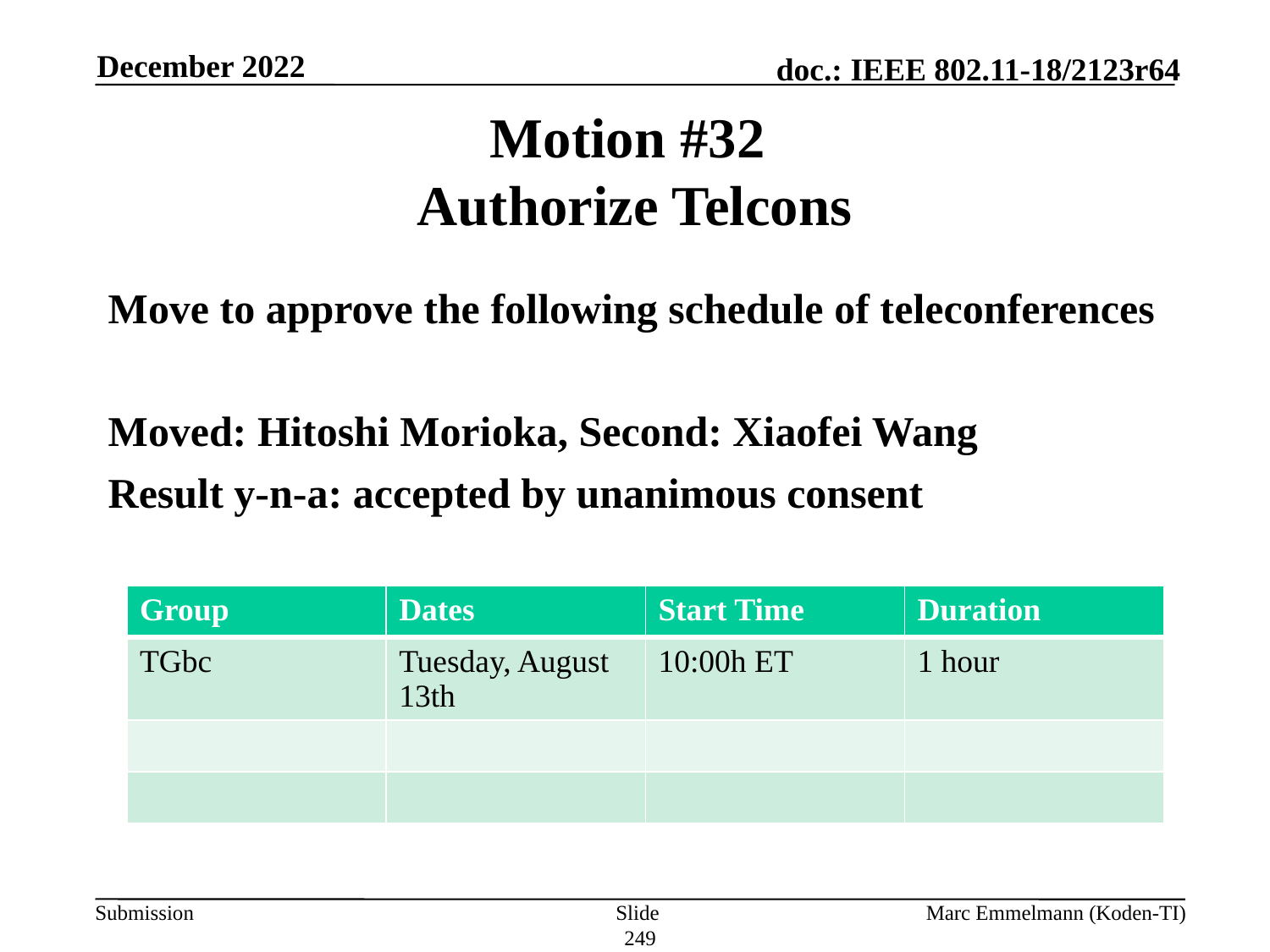

December 2022
# Motion #32 Authorize Telcons
Move to approve the following schedule of teleconferences

Moved: Hitoshi Morioka, Second: Xiaofei Wang
Result y-n-a: accepted by unanimous consent
| Group | Dates | Start Time | Duration |
| --- | --- | --- | --- |
| TGbc | Tuesday, August 13th | 10:00h ET | 1 hour |
|  |  |  |  |
|  |  |  |  |
Slide 249
Marc Emmelmann (Koden-TI)